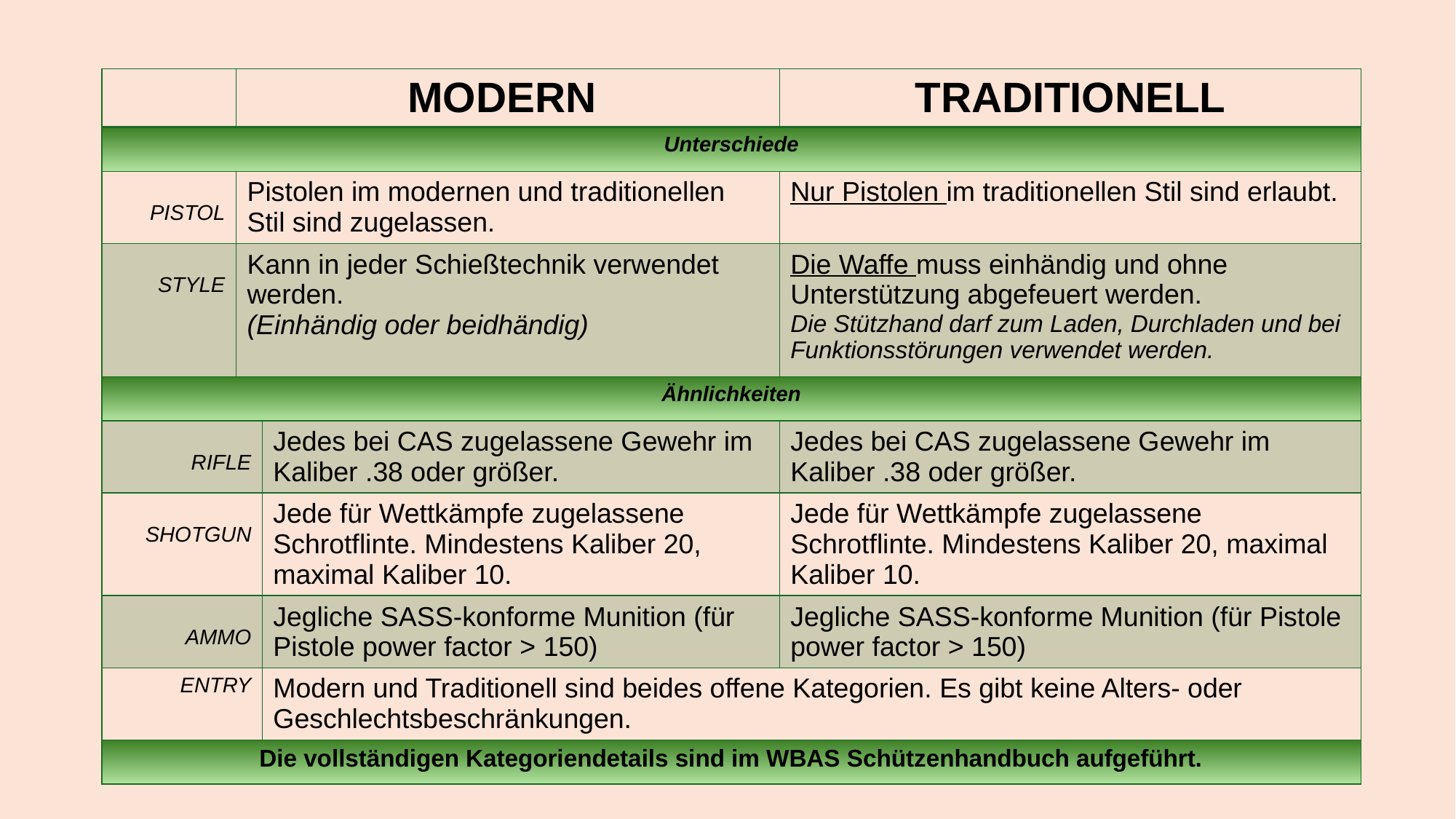

|  | MODERN |  | TRADITIONELL |
| --- | --- | --- | --- |
| Unterschiede |  |  |  |
| PISTOL | Pistolen im modernen und traditionellen Stil sind zugelassen. |  | Nur Pistolen im traditionellen Stil sind erlaubt. |
| STYLE | Kann in jeder Schießtechnik verwendet werden. (Einhändig oder beidhändig) |  | Die Waffe muss einhändig und ohne Unterstützung abgefeuert werden. Die Stützhand darf zum Laden, Durchladen und bei Funktionsstörungen verwendet werden. |
| Ähnlichkeiten |  |  |  |
| RIFLE | Any main match legal rifle in .38 caliber or greater. | Jedes bei CAS zugelassene Gewehr im Kaliber .38 oder größer. | Jedes bei CAS zugelassene Gewehr im Kaliber .38 oder größer. |
| SHOTGUN | Any main match legal shotgun in .32 caliber or greater. | Jede für Wettkämpfe zugelassene Schrotflinte. Mindestens Kaliber 20, maximal Kaliber 10. | Jede für Wettkämpfe zugelassene Schrotflinte. Mindestens Kaliber 20, maximal Kaliber 10. |
| AMMO | Any SASS legal ammunition | Jegliche SASS-konforme Munition (für Pistole power factor > 150) | Jegliche SASS-konforme Munition (für Pistole power factor > 150) |
| ENTRY |  | Modern und Traditionell sind beides offene Kategorien. Es gibt keine Alters- oder Geschlechtsbeschränkungen. |  |
| Die vollständigen Kategoriendetails sind im WBAS Schützenhandbuch aufgeführt. |  |  |  |